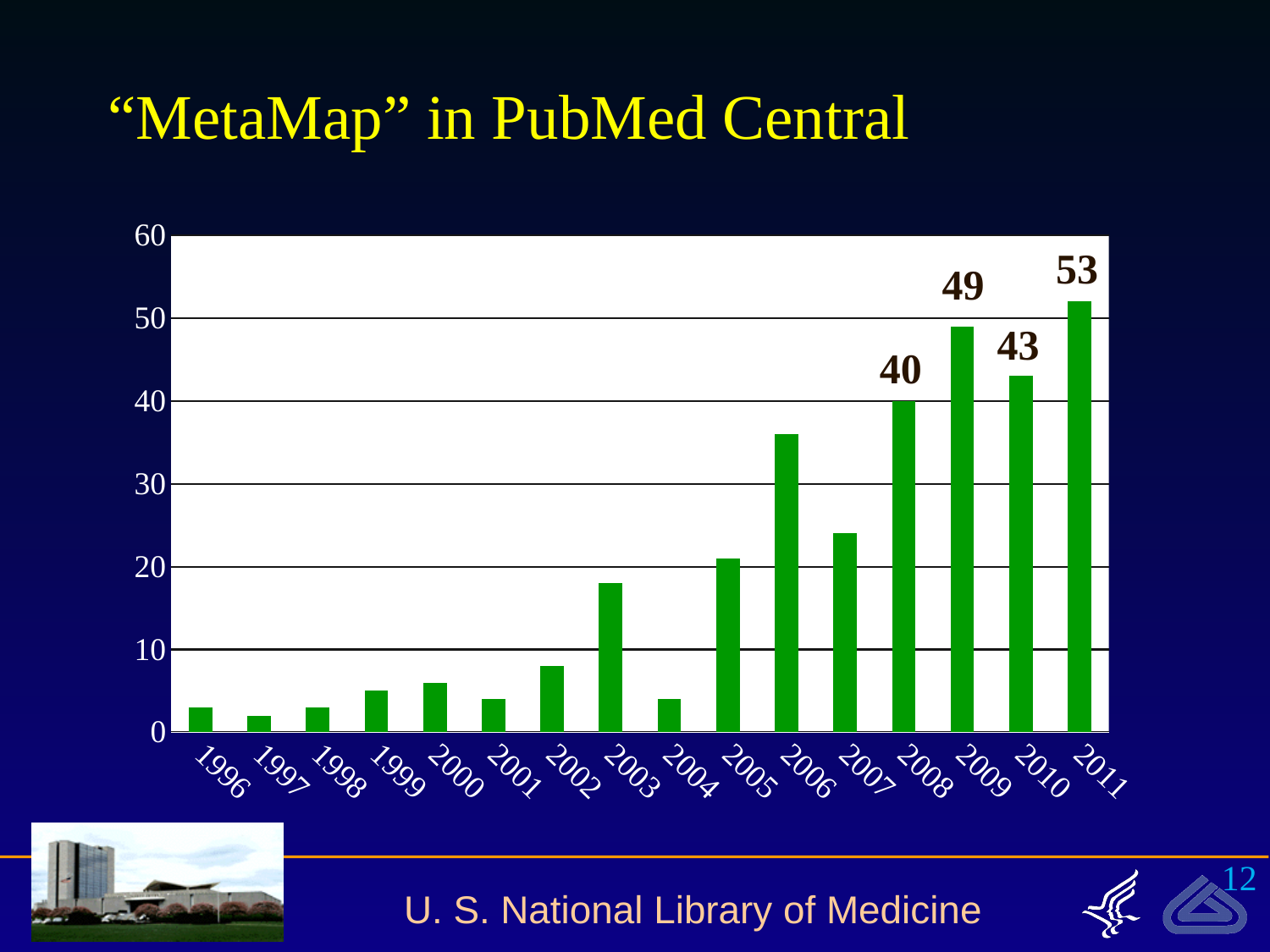

# “MetaMap” in PubMed Central

### Chart

| Category |  |
|---|---|
| 1996 | 3.0 |
| 1997 | 2.0 |
| 1998 | 3.0 |
| 1999 | 5.0 |
| 2000 | 6.0 |
| 2001 | 4.0 |
| 2002 | 8.0 |
| 2003 | 18.0 |
| 2004 | 4.0 |
| 2005 | 21.0 |
| 2006 | 36.0 |
| 2007 | 24.0 |
| 2008 | 40.0 |
| 2009 | 49.0 |
| 2010 | 43.0 |
| 2011 | 52.0 |
53
49
43
40
12